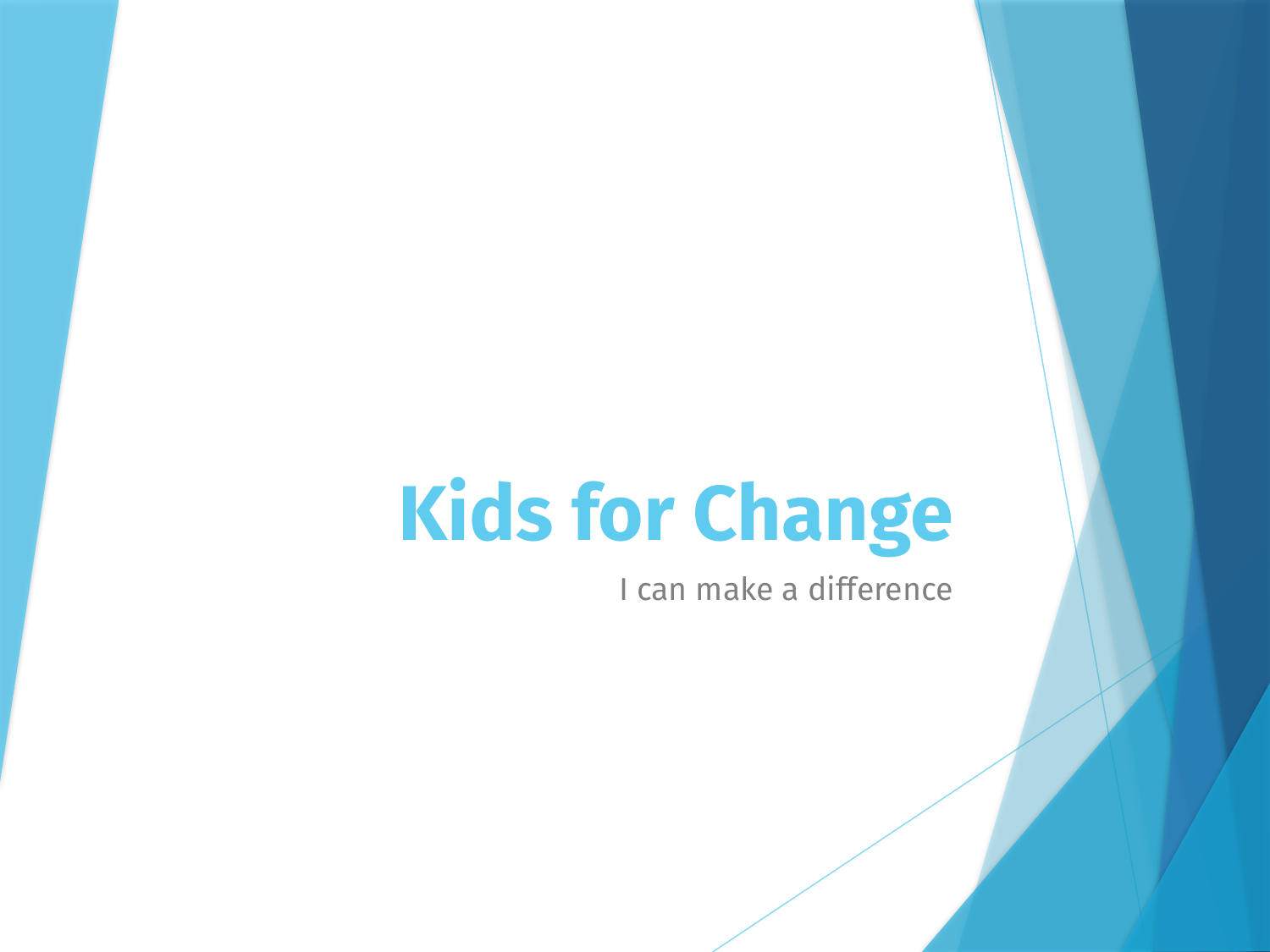

# Kids for Change
I can make a difference